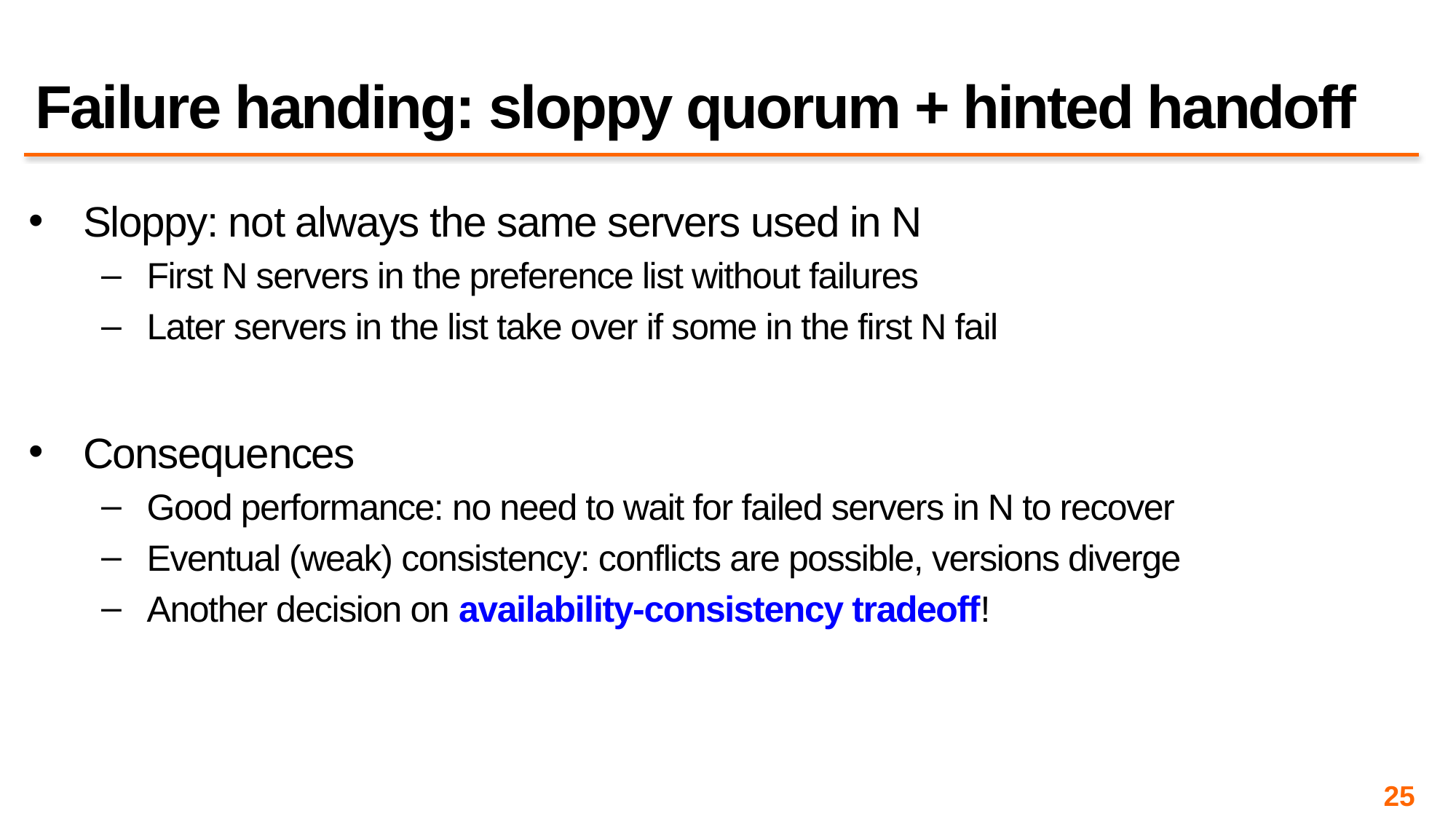

# Failure handing: sloppy quorum + hinted handoff
Sloppy: not always the same servers used in N
First N servers in the preference list without failures
Later servers in the list take over if some in the first N fail

Consequences
Good performance: no need to wait for failed servers in N to recover
Eventual (weak) consistency: conflicts are possible, versions diverge
Another decision on availability-consistency tradeoff!
25